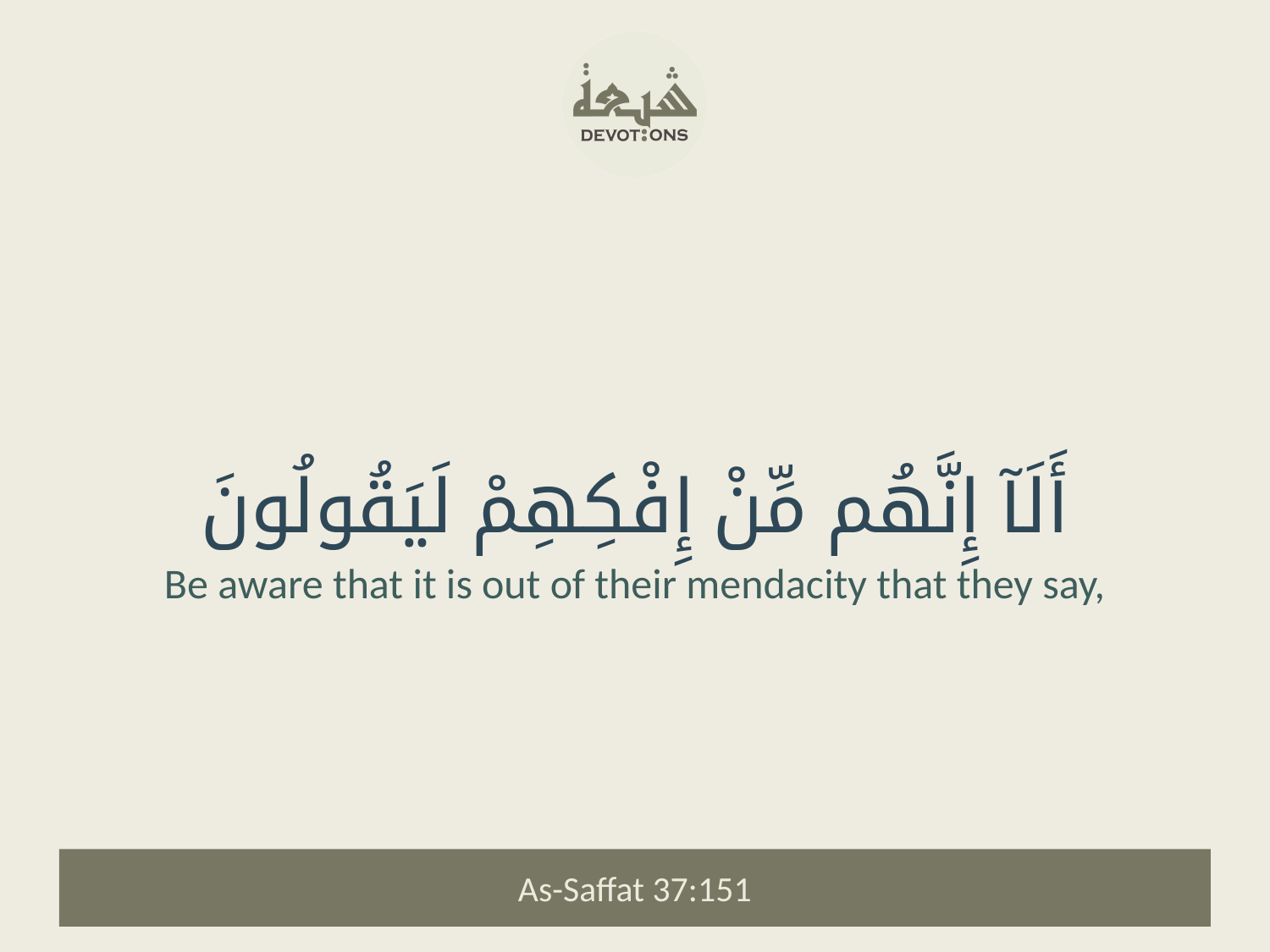

أَلَآ إِنَّهُم مِّنْ إِفْكِهِمْ لَيَقُولُونَ
Be aware that it is out of their mendacity that they say,
As-Saffat 37:151